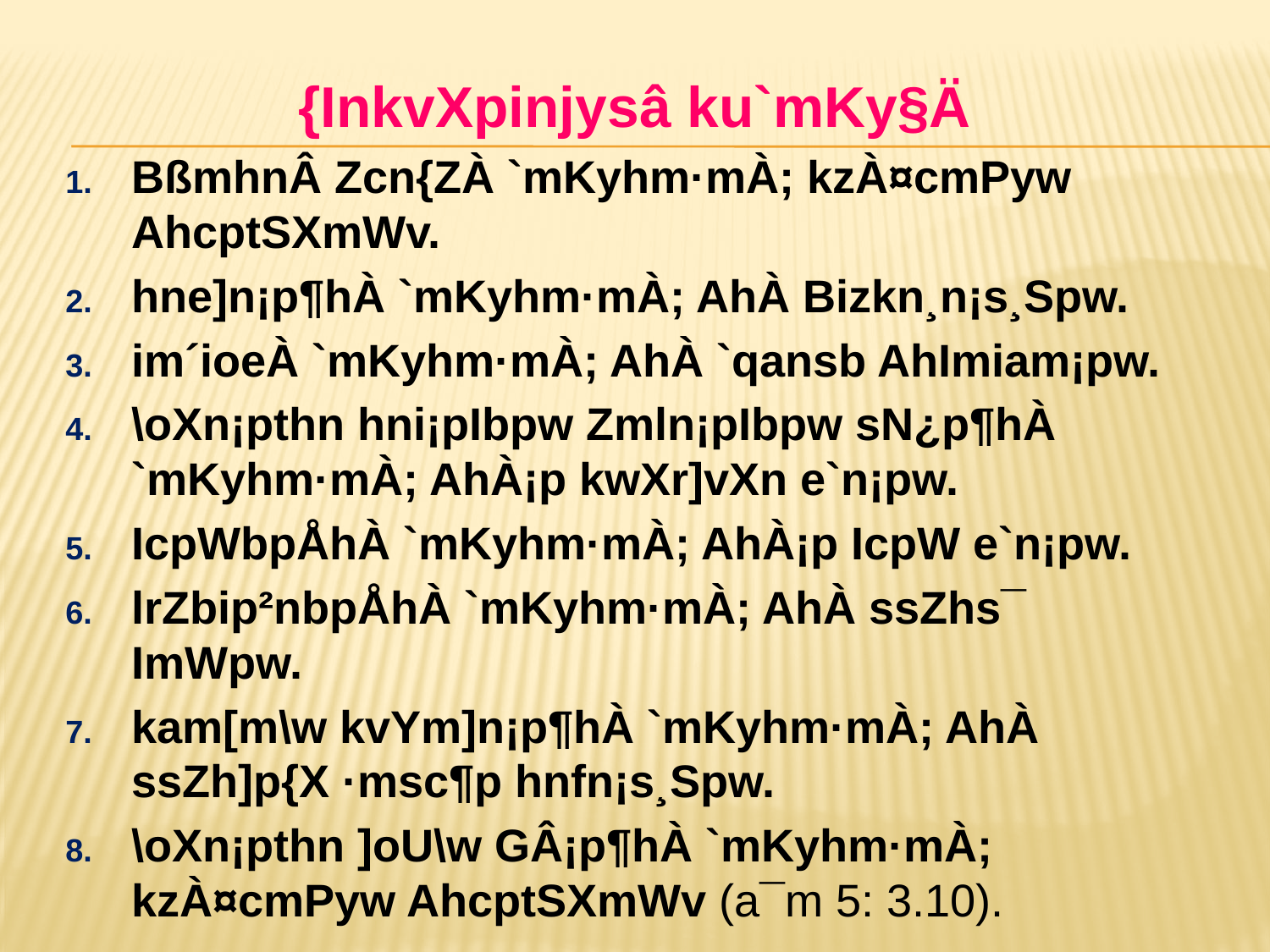

{InkvXpinjysâ ku`mKy§Ä
BßmhnÂ Zcn{ZÀ `mKyhm·mÀ; kzÀ¤cmPyw AhcptSXmWv.
hne]n¡p¶hÀ `mKyhm·mÀ; AhÀ Bizkn¸n¡s¸Spw.
im´ioeÀ `mKyhm·mÀ; AhÀ `qansb AhImiam¡pw.
\oXn¡pth­n hni¡pIbpw Zmln¡pIbpw sN¿p¶hÀ `mKyhm·mÀ; AhÀ¡p kwXr]vXn e`n¡pw.
IcpWbpÅhÀ `mKyhm·mÀ; AhÀ¡p IcpW e`n¡pw.
lrZbip²nbpÅhÀ `mKyhm·mÀ; AhÀ ssZhs¯ ImWpw.
kam[m\w kvYm]n¡p¶hÀ `mKyhm·mÀ; AhÀ ssZh]p{X ·msc¶p hnfn¡s¸Spw.
\oXn¡pth­n ]oU\w GÂ¡p¶hÀ `mKyhm·mÀ; kzÀ¤cmPyw AhcptSXmWv (a¯m 5: 3.10).